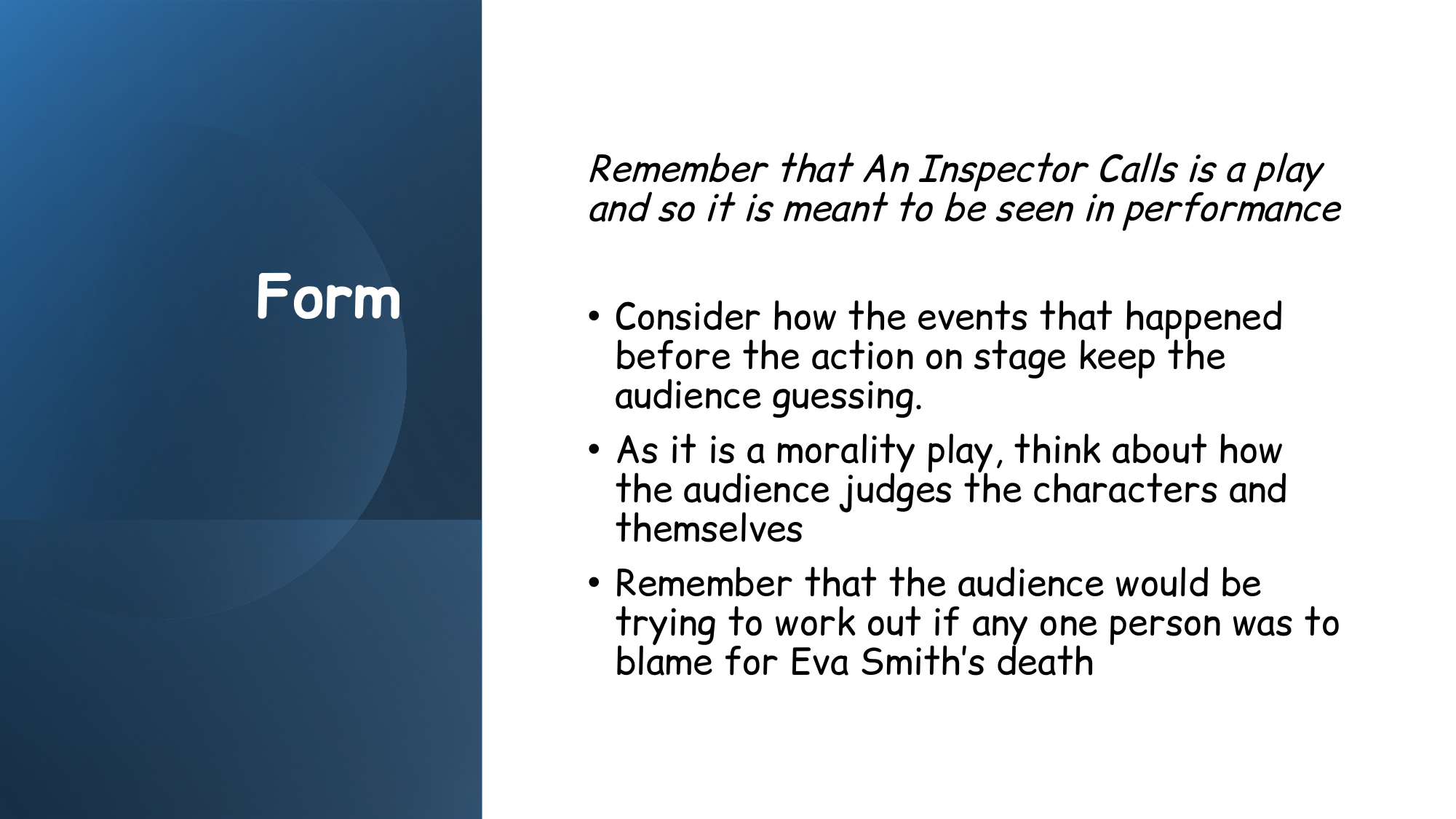

# Form

Remember that An Inspector Calls is a play and so it is meant to be seen in performance

Consider how the events that happened before the action on stage keep the audience guessing.
As it is a morality play, think about how the audience judges the characters and themselves
Remember that the audience would be trying to work out if any one person was to blame for Eva Smith’s death